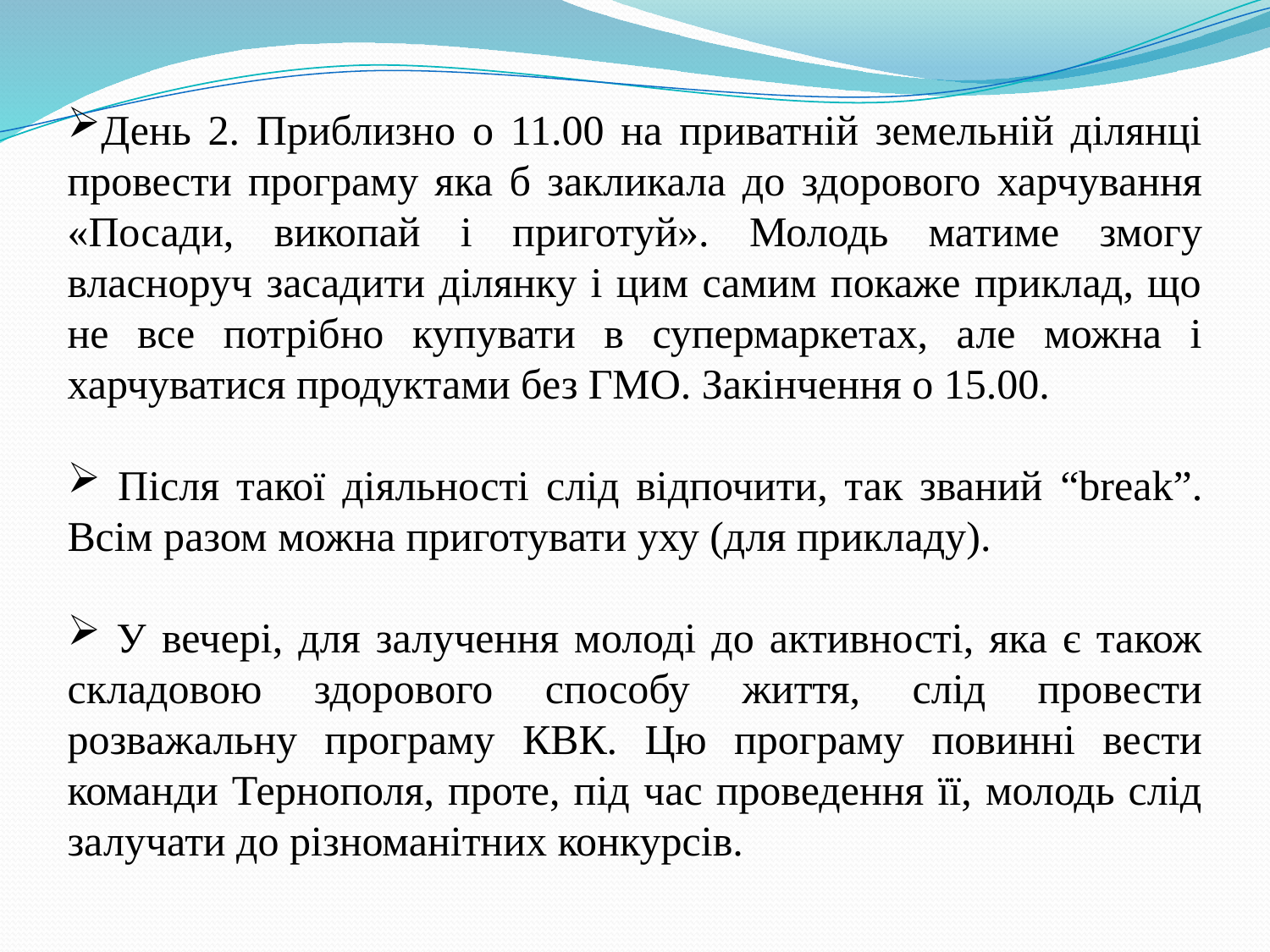

День 2. Приблизно о 11.00 на приватній земельній ділянці провести програму яка б закликала до здорового харчування «Посади, викопай і приготуй». Молодь матиме змогу власноруч засадити ділянку і цим самим покаже приклад, що не все потрібно купувати в супермаркетах, але можна і харчуватися продуктами без ГМО. Закінчення о 15.00.

 Після такої діяльності слід відпочити, так званий “break”. Всім разом можна приготувати уху (для прикладу).

 У вечері, для залучення молоді до активності, яка є також складовою здорового способу життя, слід провести розважальну програму КВК. Цю програму повинні вести команди Тернополя, проте, під час проведення її, молодь слід залучати до різноманітних конкурсів.